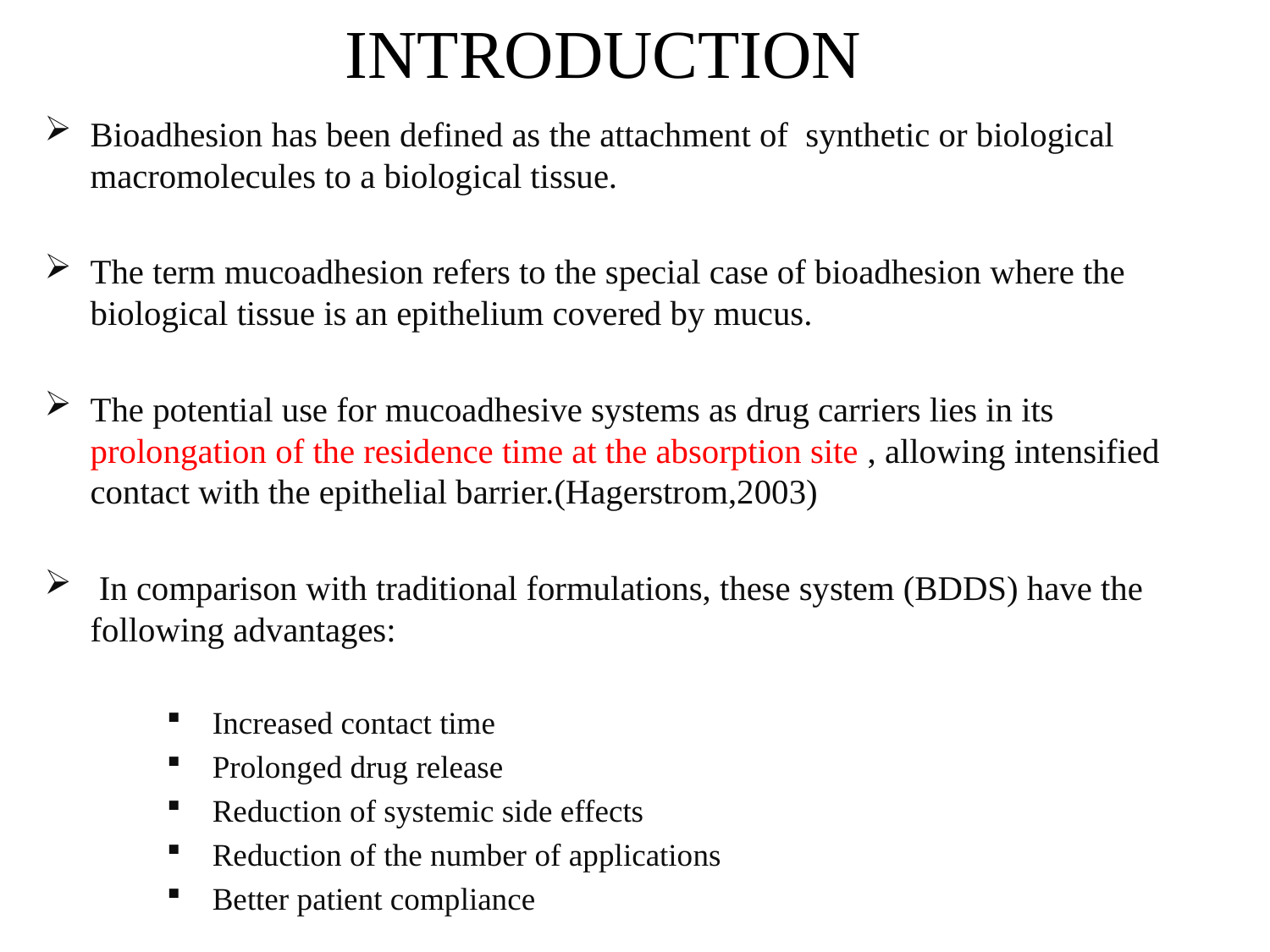

# INTRODUCTION
Bioadhesion has been defined as the attachment of  synthetic or biological macromolecules to a biological tissue.

The term mucoadhesion refers to the special case of bioadhesion where the biological tissue is an epithelium covered by mucus.

The potential use for mucoadhesive systems as drug carriers lies in its prolongation of the residence time at the absorption site , allowing intensified contact with the epithelial barrier.(Hagerstrom,2003)

 In comparison with traditional formulations, these system (BDDS) have the following advantages:

Increased contact time
Prolonged drug release
Reduction of systemic side effects
Reduction of the number of applications
Better patient compliance